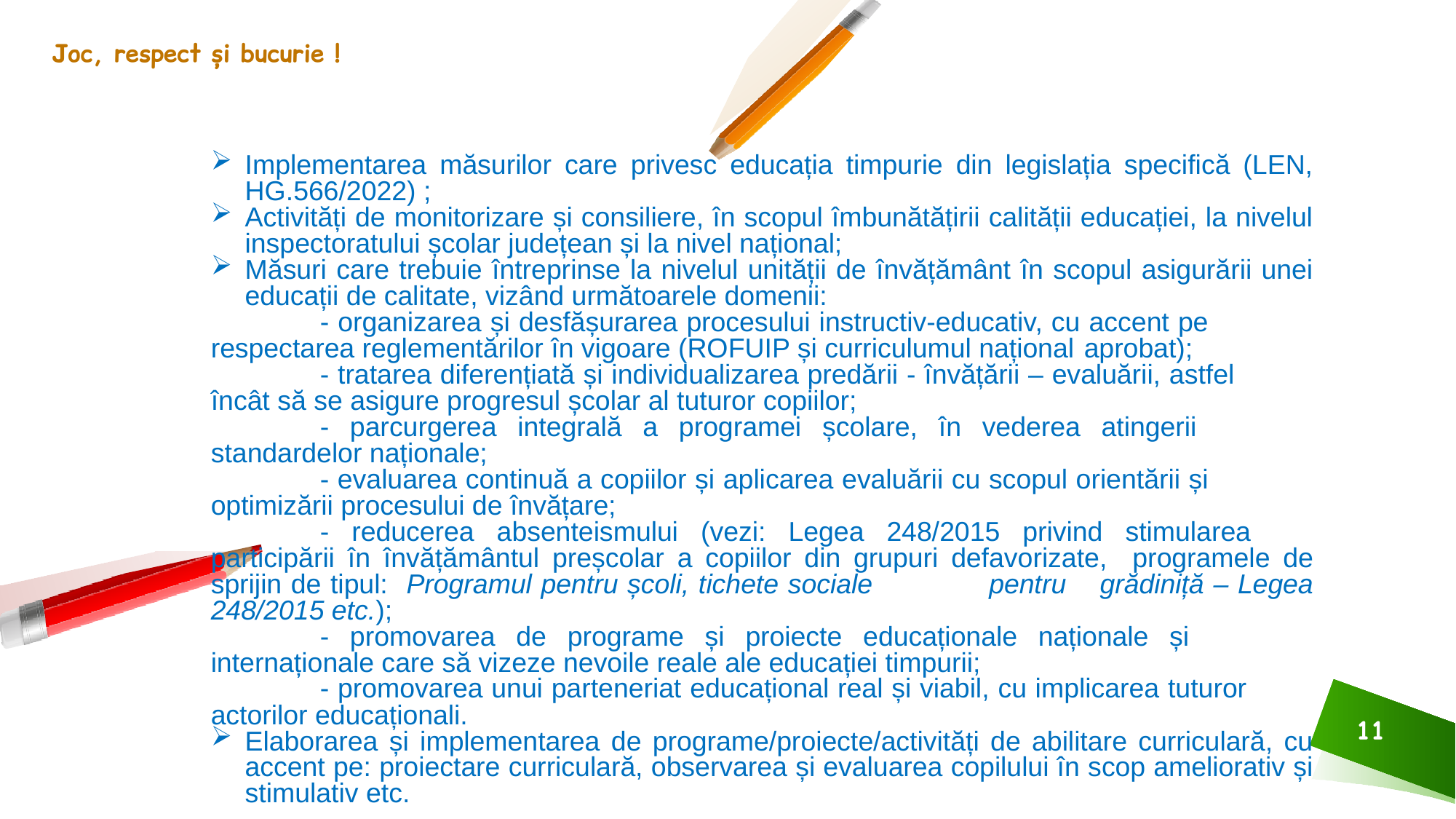

Joc, respect și bucurie !
Implementarea măsurilor care privesc educația timpurie din legislația specifică (LEN, HG.566/2022) ;
Activități de monitorizare și consiliere, în scopul îmbunătățirii calității educației, la nivelul inspectoratului școlar județean și la nivel național;
Măsuri care trebuie întreprinse la nivelul unității de învățământ în scopul asigurării unei educații de calitate, vizând următoarele domenii:
	- organizarea și desfășurarea procesului instructiv-educativ, cu accent pe 	respectarea reglementărilor în vigoare (ROFUIP și curriculumul național 	aprobat);
	- tratarea diferențiată și individualizarea predării - învățării – evaluării, astfel 	încât să se asigure progresul școlar al tuturor copiilor;
	- parcurgerea integrală a programei școlare, în vederea atingerii 	standardelor naționale;
	- evaluarea continuă a copiilor și aplicarea evaluării cu scopul orientării și 	optimizării procesului de învățare;
	- reducerea absenteismului (vezi: Legea 248/2015 privind stimularea 	participării în învățământul preșcolar a copiilor din grupuri defavorizate, 	programele de sprijin de tipul:  Programul pentru școli, tichete sociale 	pentru 	grădiniță – Legea 248/2015 etc.);
	- promovarea de programe și proiecte educaționale naționale și 	internaționale care să vizeze nevoile reale ale educației timpurii;
	- promovarea unui parteneriat educațional real și viabil, cu implicarea tuturor 	actorilor educaționali.
Elaborarea și implementarea de programe/proiecte/activități de abilitare curriculară, cu accent pe: proiectare curriculară, observarea și evaluarea copilului în scop ameliorativ și stimulativ etc.
11